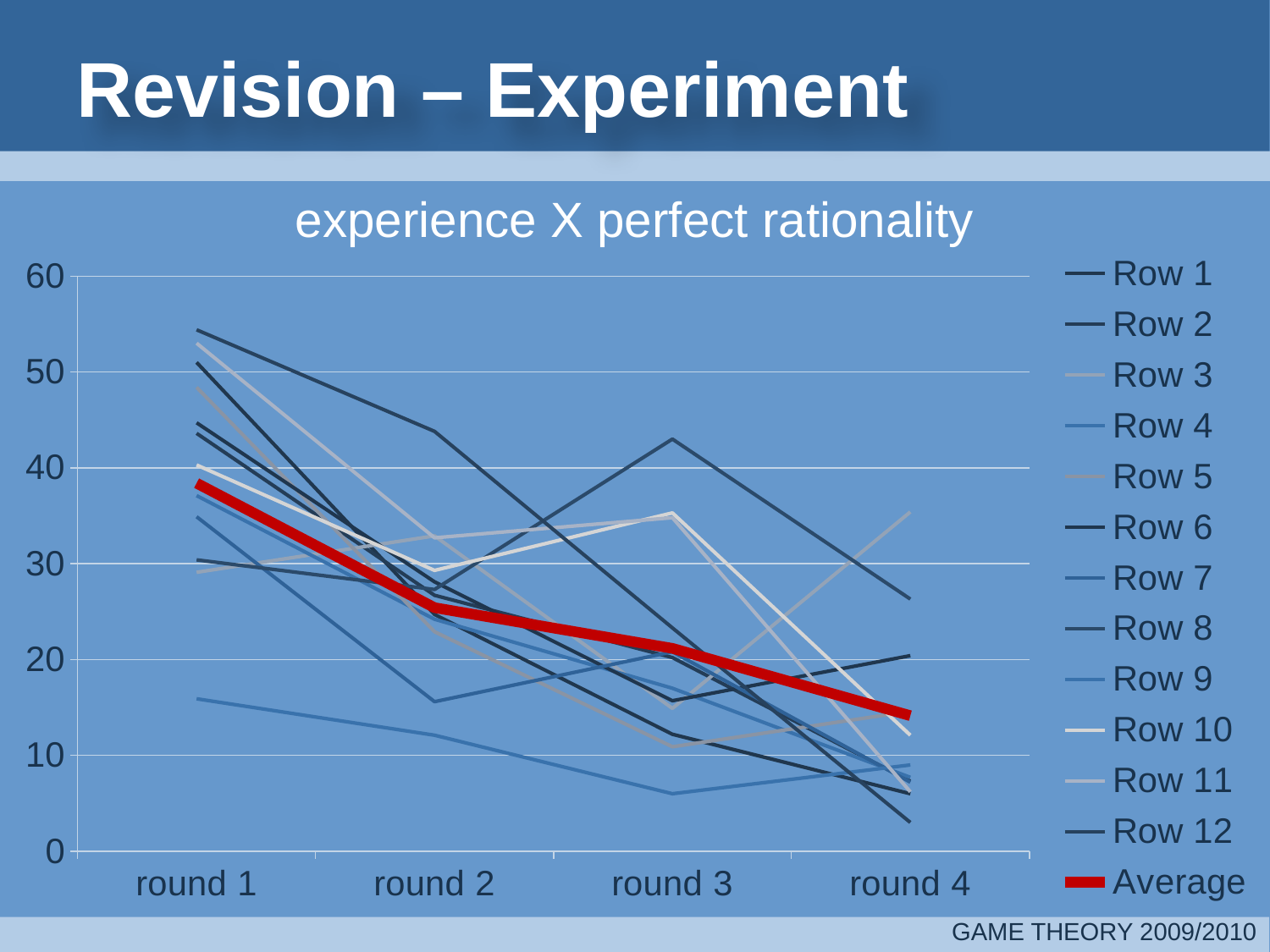

# Revision – Experiment
experience X perfect rationality

### Chart

| Category | Row 1 | Row 2 | Row 3 | Row 4 | Row 5 | Row 6 | Row 7 | Row 8 | Row 9 | Row 10 | Row 11 | Row 12 | Average |
|---|---|---|---|---|---|---|---|---|---|---|---|---|---|
| round 1 | 51.0 | 43.6 | 29.1 | 37.1 | 48.4 | 44.7 | 34.9 | 30.4 | 15.9 | 40.300000000000004 | 53.0 | 54.4 | 38.402 |
| round 2 | 24.7 | 26.7 | 32.9 | 24.2 | 22.9 | 28.1 | 15.6 | 27.3 | 12.1 | 29.3 | 32.7 | 43.8 | 25.404999999999987 |
| round 3 | 12.2 | 20.2 | 14.9 | 17.0 | 10.9 | 15.7 | 20.8 | 43.0 | 6.0 | 35.300000000000004 | 34.800000000000004 | 23.3 | 21.16 |
| round 4 | 6.0 | 7.3 | 35.4 | 7.7 | 14.6 | 20.4 | 7.2 | 26.3 | 9.0 | 12.1 | 6.2 | 3.0 | 14.137999999999998 |
GAME THEORY 2009/2010